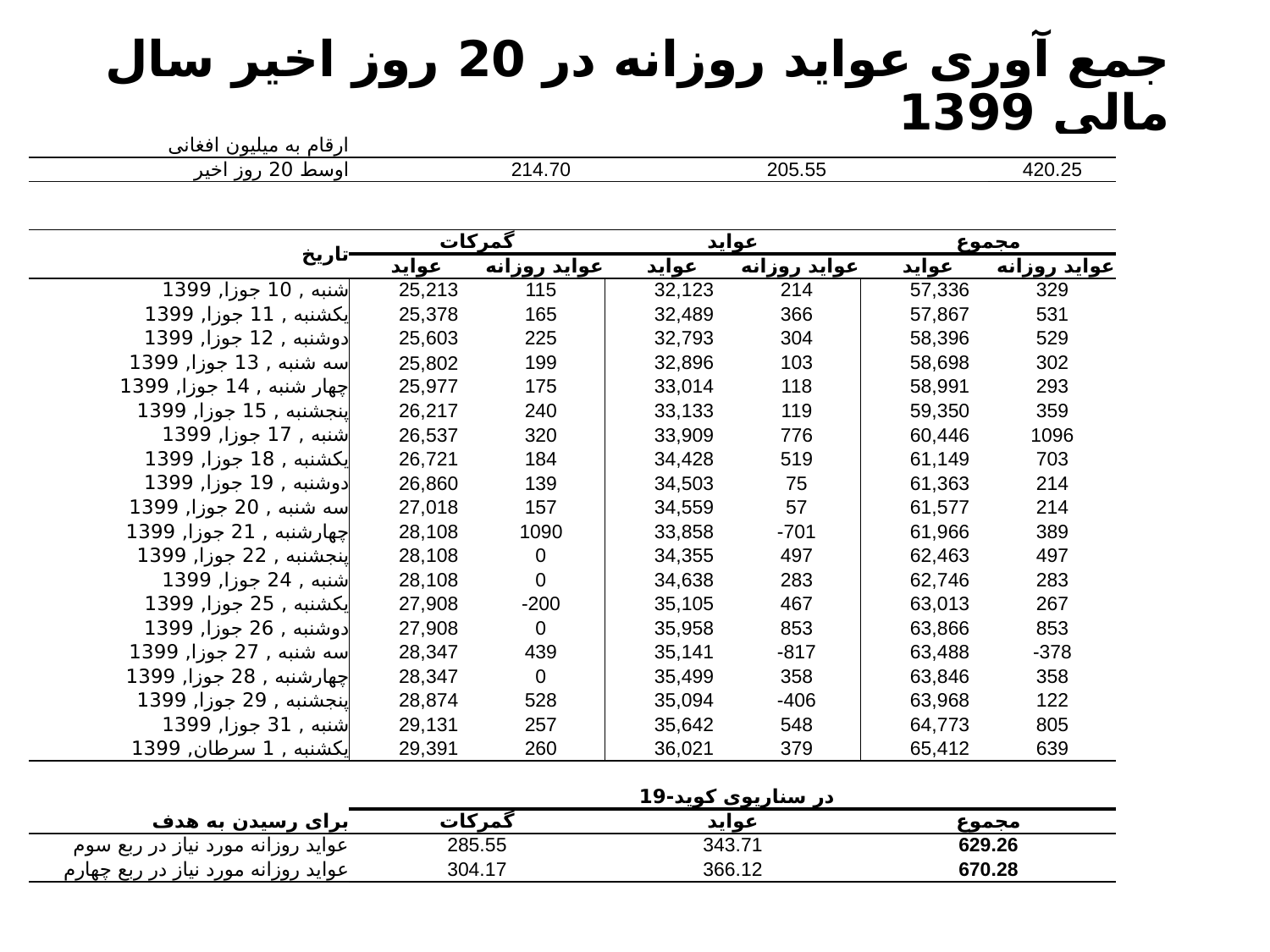

# جمع آوری عواید روزانه در 20 روز اخیر سال مالی 1399
| ارقام به میلیون افغانی |  |  |  |  |  |  |  |
| --- | --- | --- | --- | --- | --- | --- | --- |
| اوسط 20 روز اخیر |  | 214.70 |  | 205.55 |  | 420.25 |  |
|  |  |  |  |  |  |  |  |
|  |  |  |  |  |  |  |  |
| تاریخ | گمرکات |  | عواید |  | مجموع |  |  |
|  | عواید | عواید روزانه | عواید | عواید روزانه | عواید | عواید روزانه |  |
| شنبه , 10 جوزا, 1399 | 25,213 | 115 | 32,123 | 214 | 57,336 | 329 |  |
| یکشنبه , 11 جوزا, 1399 | 25,378 | 165 | 32,489 | 366 | 57,867 | 531 |  |
| دوشنبه , 12 جوزا, 1399 | 25,603 | 225 | 32,793 | 304 | 58,396 | 529 |  |
| سه شنبه , 13 جوزا, 1399 | 25,802 | 199 | 32,896 | 103 | 58,698 | 302 |  |
| چهار شنبه , 14 جوزا, 1399 | 25,977 | 175 | 33,014 | 118 | 58,991 | 293 |  |
| پنجشنبه , 15 جوزا, 1399 | 26,217 | 240 | 33,133 | 119 | 59,350 | 359 |  |
| شنبه , 17 جوزا, 1399 | 26,537 | 320 | 33,909 | 776 | 60,446 | 1096 |  |
| یکشنبه , 18 جوزا, 1399 | 26,721 | 184 | 34,428 | 519 | 61,149 | 703 |  |
| دوشنبه , 19 جوزا, 1399 | 26,860 | 139 | 34,503 | 75 | 61,363 | 214 |  |
| سه شنبه , 20 جوزا, 1399 | 27,018 | 157 | 34,559 | 57 | 61,577 | 214 |  |
| چهارشنبه , 21 جوزا, 1399 | 28,108 | 1090 | 33,858 | -701 | 61,966 | 389 |  |
| پنجشنبه , 22 جوزا, 1399 | 28,108 | 0 | 34,355 | 497 | 62,463 | 497 |  |
| شنبه , 24 جوزا, 1399 | 28,108 | 0 | 34,638 | 283 | 62,746 | 283 |  |
| یکشنبه , 25 جوزا, 1399 | 27,908 | -200 | 35,105 | 467 | 63,013 | 267 |  |
| دوشنبه , 26 جوزا, 1399 | 27,908 | 0 | 35,958 | 853 | 63,866 | 853 |  |
| سه شنبه , 27 جوزا, 1399 | 28,347 | 439 | 35,141 | -817 | 63,488 | -378 |  |
| چهارشنبه , 28 جوزا, 1399 | 28,347 | 0 | 35,499 | 358 | 63,846 | 358 |  |
| پنجشنبه , 29 جوزا, 1399 | 28,874 | 528 | 35,094 | -406 | 63,968 | 122 |  |
| شنبه , 31 جوزا, 1399 | 29,131 | 257 | 35,642 | 548 | 64,773 | 805 |  |
| یکشنبه , 1 سرطان, 1399 | 29,391 | 260 | 36,021 | 379 | 65,412 | 639 |  |
|  |  |  |  |  |  |  |  |
|  | در سناریوی کوید-19 |  |  |  |  |  |  |
| برای رسیدن به هدف | گمرکات |  | عواید |  | مجموع |  |  |
| عواید روزانه مورد نیاز در ربع سوم | 285.55 |  | 343.71 |  | 629.26 |  |  |
| عواید روزانه مورد نیاز در ربع چهارم | 304.17 |  | 366.12 |  | 670.28 |  |  |
|  |  |  |  |  |  |  |  |